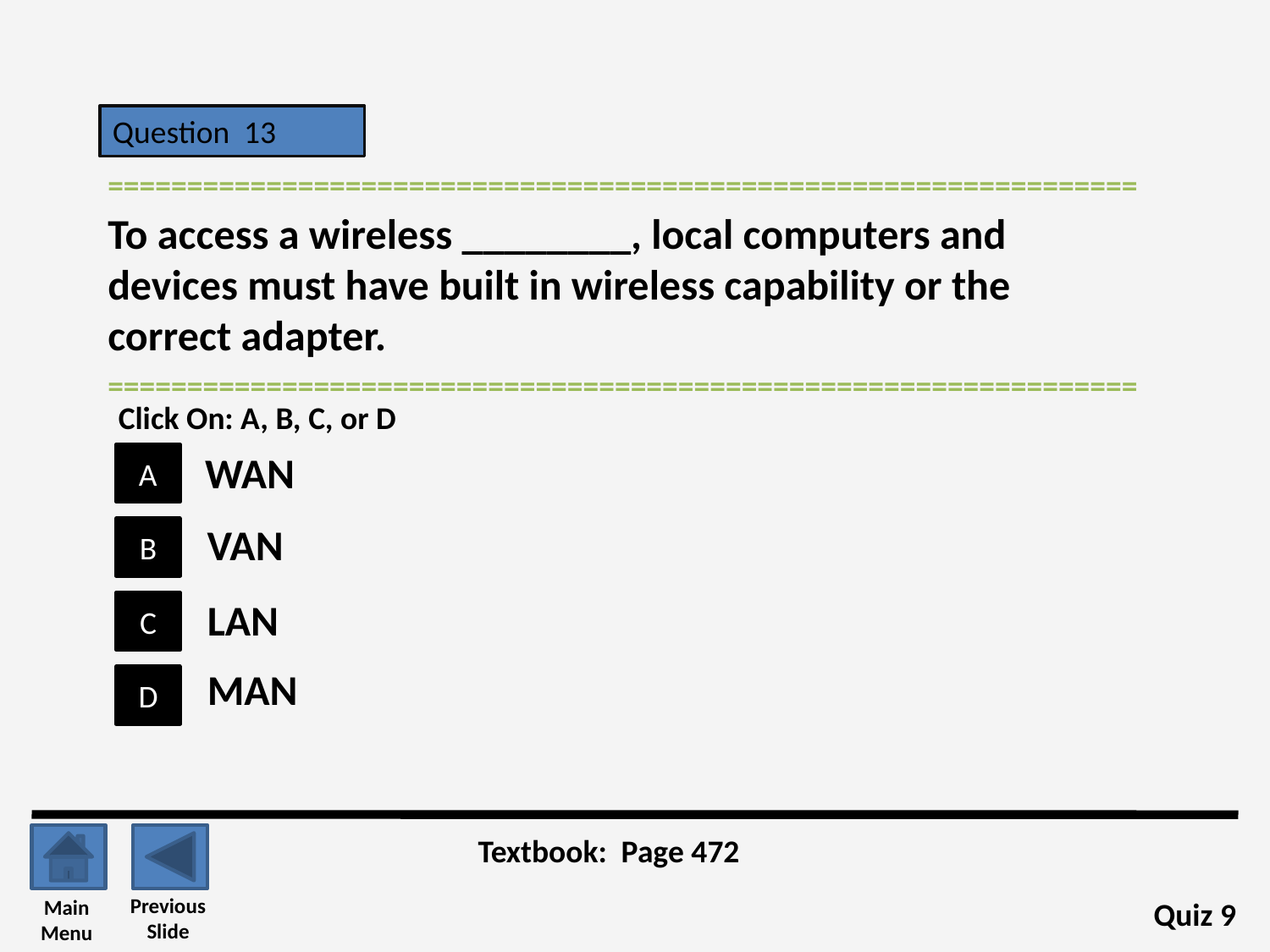

Question  13
=================================================================
To access a wireless ________, local computers and devices must have built in wireless capability or the correct adapter.
=================================================================
Click On: A, B, C, or D

WAN
A
VAN
B
LAN
C
MAN
D

Textbook:  Page 472
Previous
Slide
Main
Menu
Quiz 9